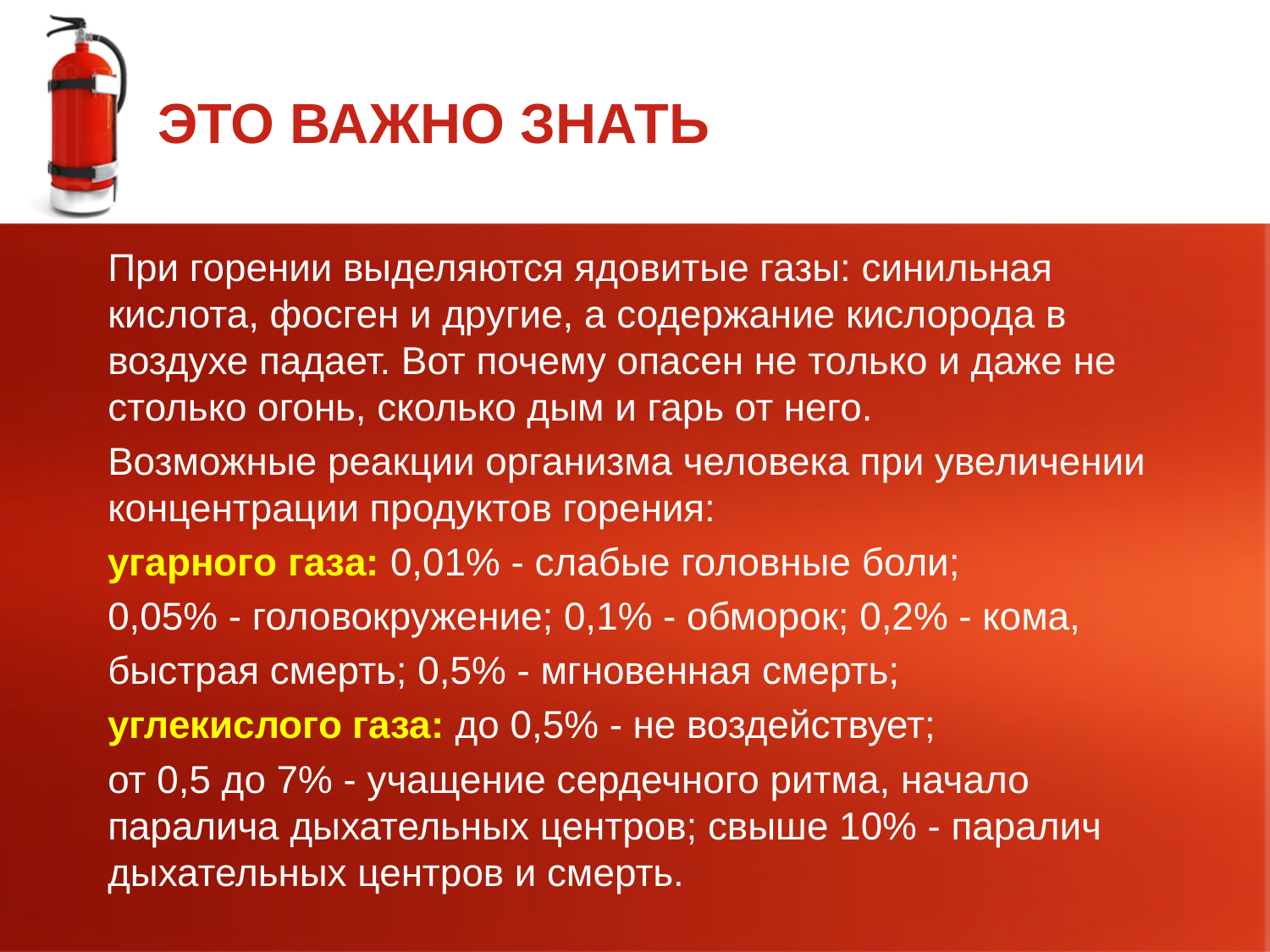

# ЭТО ВАЖНО ЗНАТЬ
При горении выделяются ядовитые газы: синильная кислота, фосген и другие, а содержание кислорода в воздухе падает. Вот почему опасен не только и даже не столько огонь, сколько дым и гарь от него.
Возможные реакции организма человека при увеличении концентрации продуктов горения:
угарного газа: 0,01% - слабые головные боли;
0,05% - головокружение; 0,1% - обморок; 0,2% - кома,
быстрая смерть; 0,5% - мгновенная смерть;
углекислого газа: до 0,5% - не воздействует;
от 0,5 до 7% - учащение сердечного ритма, начало паралича дыхательных центров; свыше 10% - паралич дыхательных центров и смерть.